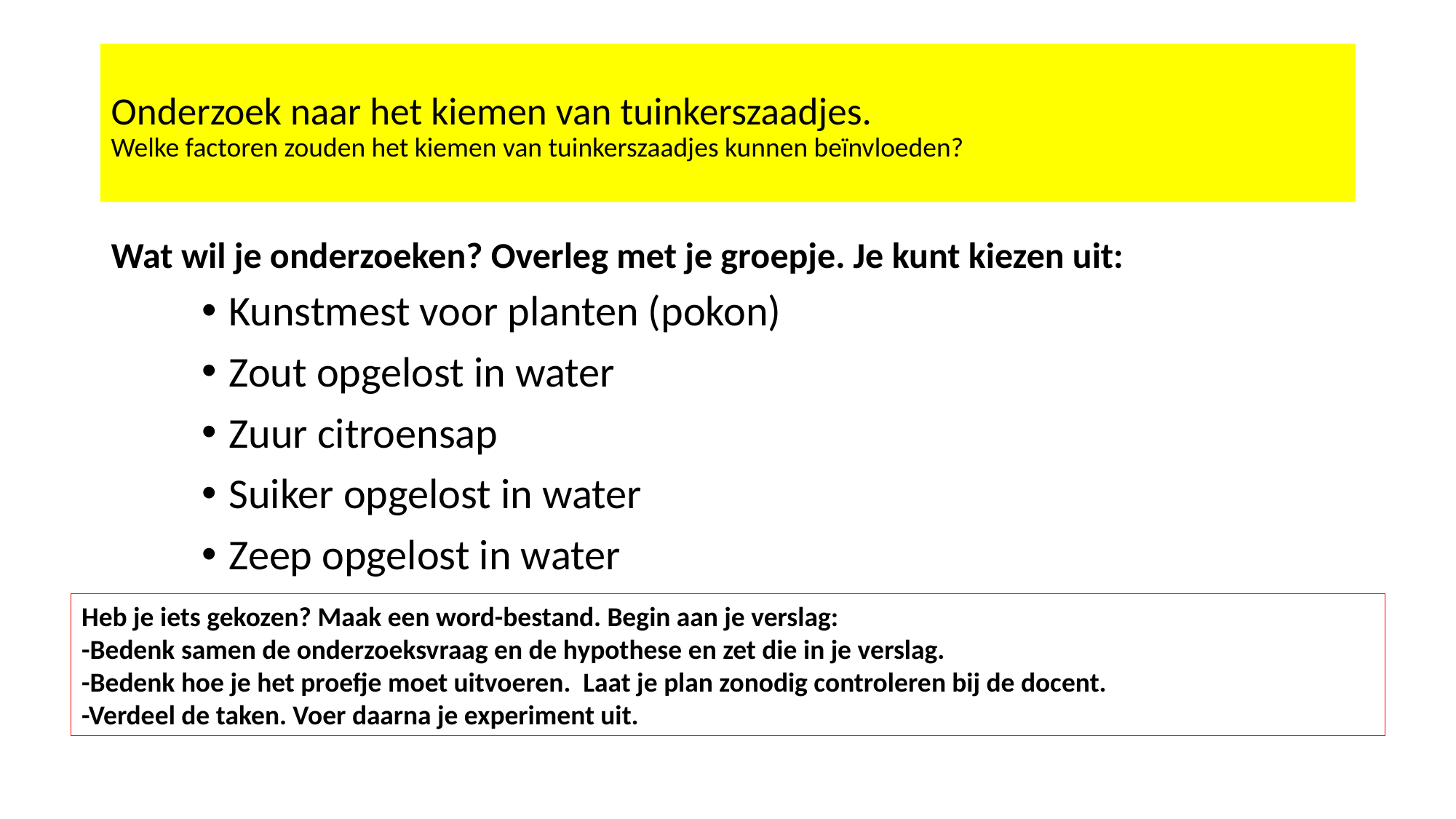

# Onderzoek naar het kiemen van tuinkerszaadjes. Welke factoren zouden het kiemen van tuinkerszaadjes kunnen beïnvloeden?
Wat wil je onderzoeken? Overleg met je groepje. Je kunt kiezen uit:
Kunstmest voor planten (pokon)
Zout opgelost in water
Zuur citroensap
Suiker opgelost in water
Zeep opgelost in water

Heb je iets gekozen? Maak een word-bestand. Begin aan je verslag:
-Bedenk samen de onderzoeksvraag en de hypothese en zet die in je verslag.
-Bedenk hoe je het proefje moet uitvoeren.  Laat je plan zonodig controleren bij de docent.
-Verdeel de taken. Voer daarna je experiment uit.